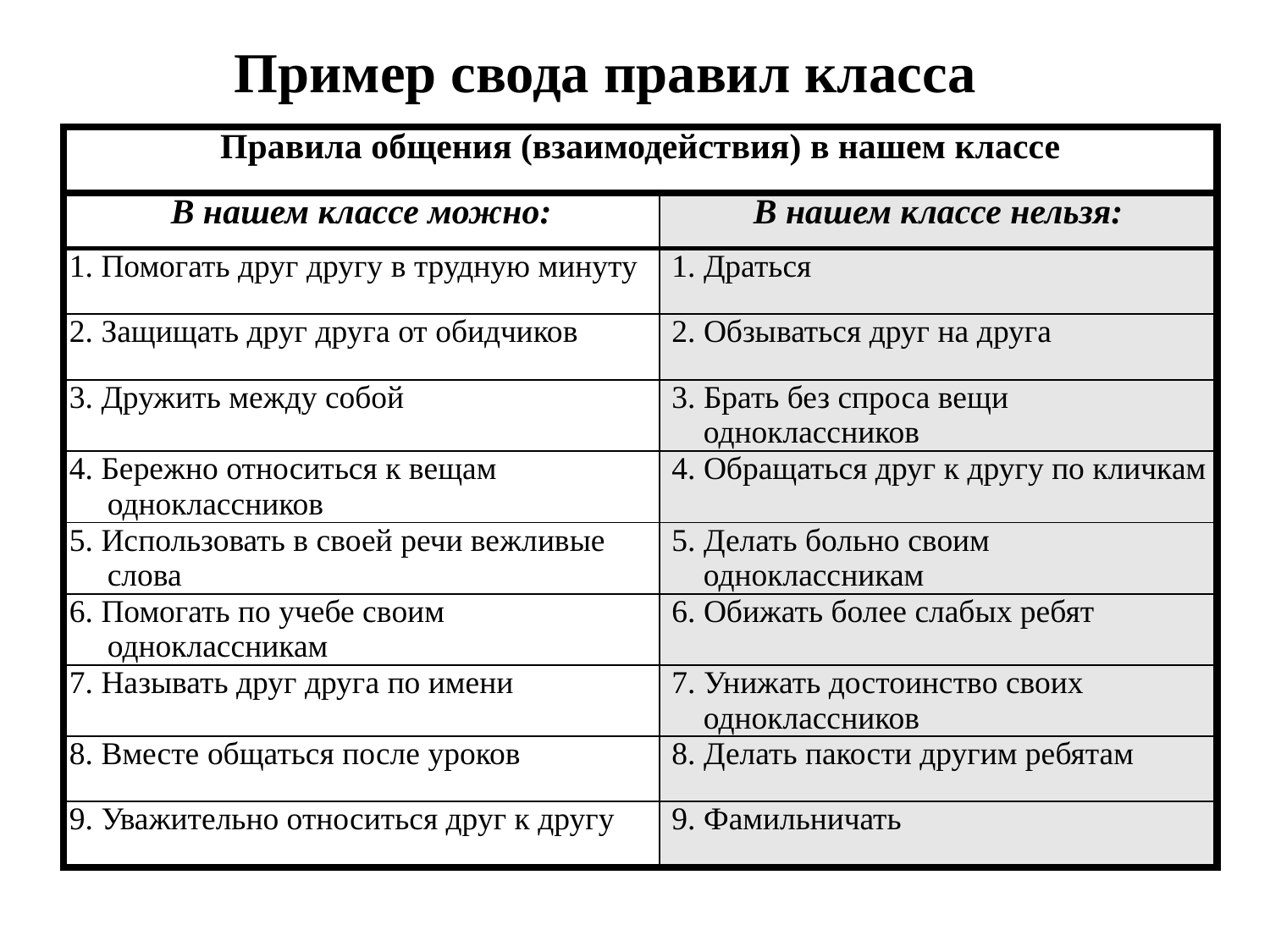

Пример свода правил класса
| Правила общения (взаимодействия) в нашем классе |  |
| --- | --- |
| В нашем классе можно: | В нашем классе нельзя: |
| 1. Помогать друг другу в трудную минуту | 1. Драться |
| 2. Защищать друг друга от обидчиков | 2. Обзываться друг на друга |
| 3. Дружить между собой | 3. Брать без спроса вещи одноклассников |
| 4. Бережно относиться к вещам одноклассников | 4. Обращаться друг к другу по кличкам |
| 5. Использовать в своей речи вежливые слова | 5. Делать больно своим одноклассникам |
| 6. Помогать по учебе своим одноклассникам | 6. Обижать более слабых ребят |
| 7. Называть друг друга по имени | 7. Унижать достоинство своих одноклассников |
| 8. Вместе общаться после уроков | 8. Делать пакости другим ребятам |
| 9. Уважительно относиться друг к другу | 9. Фамильничать |